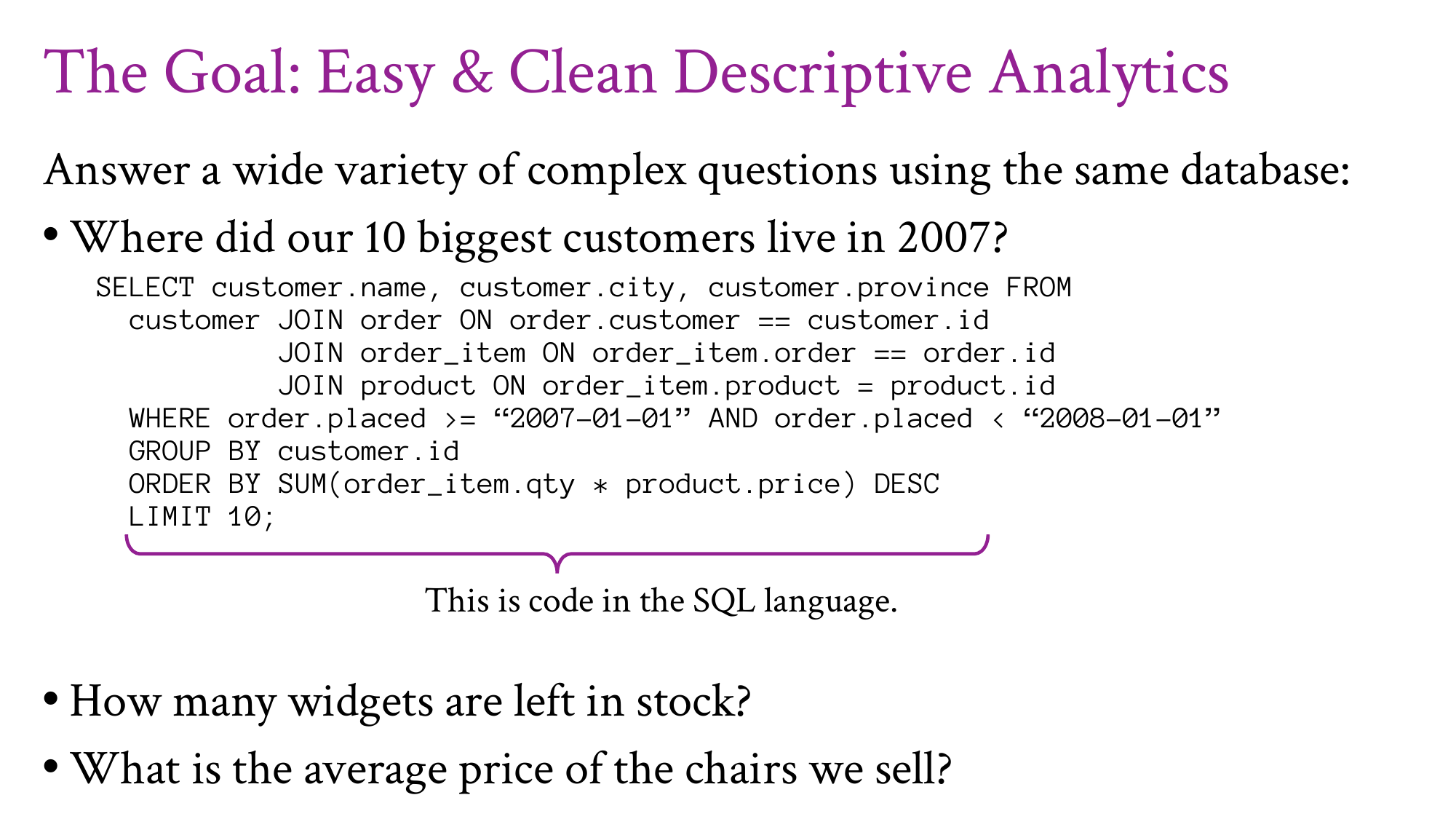

# The Goal: Easy & Clean Descriptive Analytics

Answer a wide variety of complex questions using the same database:
Where did our 10 biggest customers live in 2007?
SELECT customer.name, customer.city, customer.province FROM
  customer JOIN order ON order.customer == customer.id
           JOIN order_item ON order_item.order == order.id
           JOIN product ON order_item.product = product.id
  WHERE order.placed >= “2007-01-01” AND order.placed < “2008-01-01”
  GROUP BY customer.id
  ORDER BY SUM(order_item.qty * product.price) DESC
  LIMIT 10;

			This is code in the SQL language.
How many widgets are left in stock?
What is the average price of the chairs we sell?